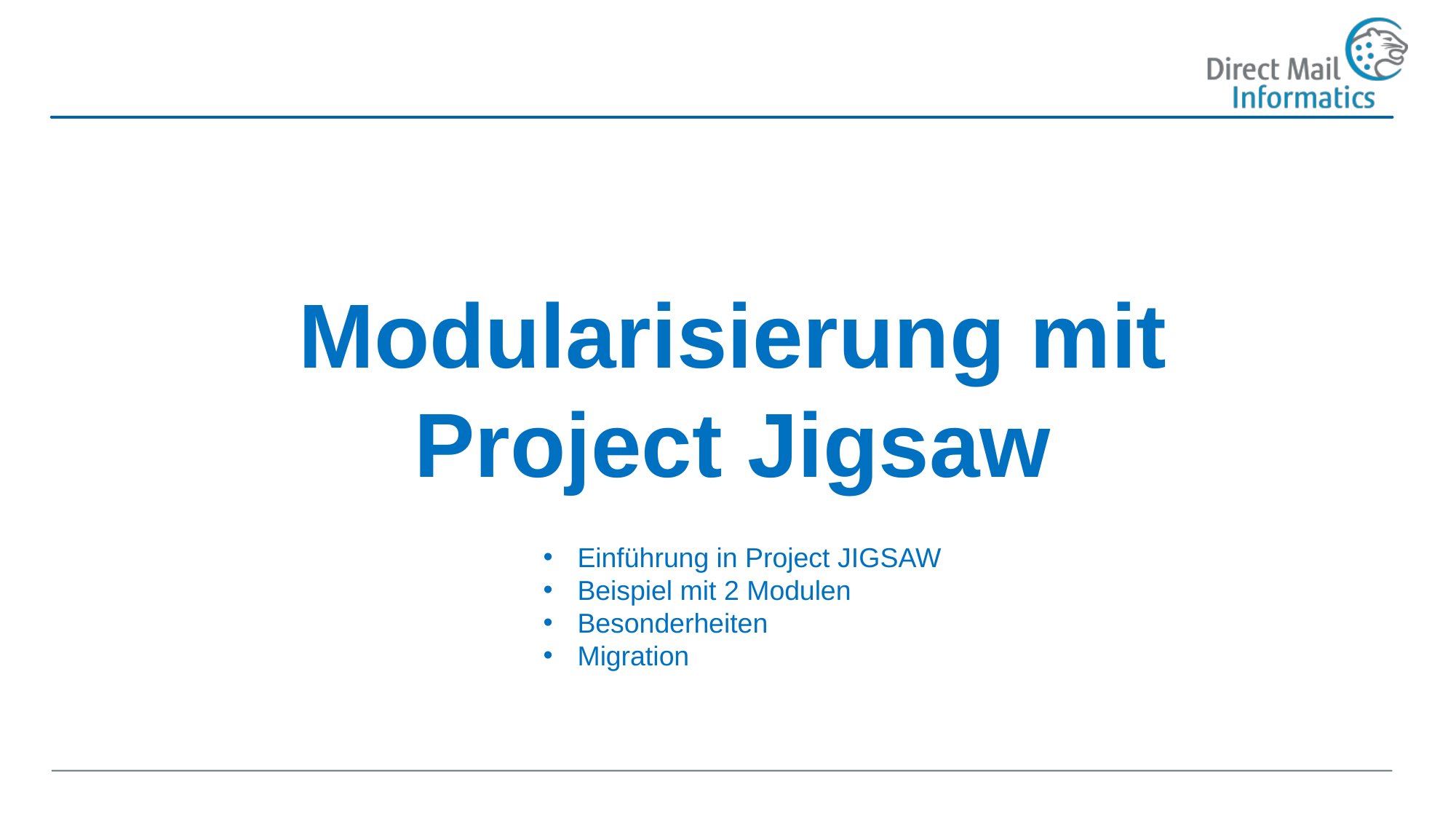

# Modularisierung mit Project Jigsaw
Einführung in Project JIGSAW
Beispiel mit 2 Modulen
Besonderheiten
Migration